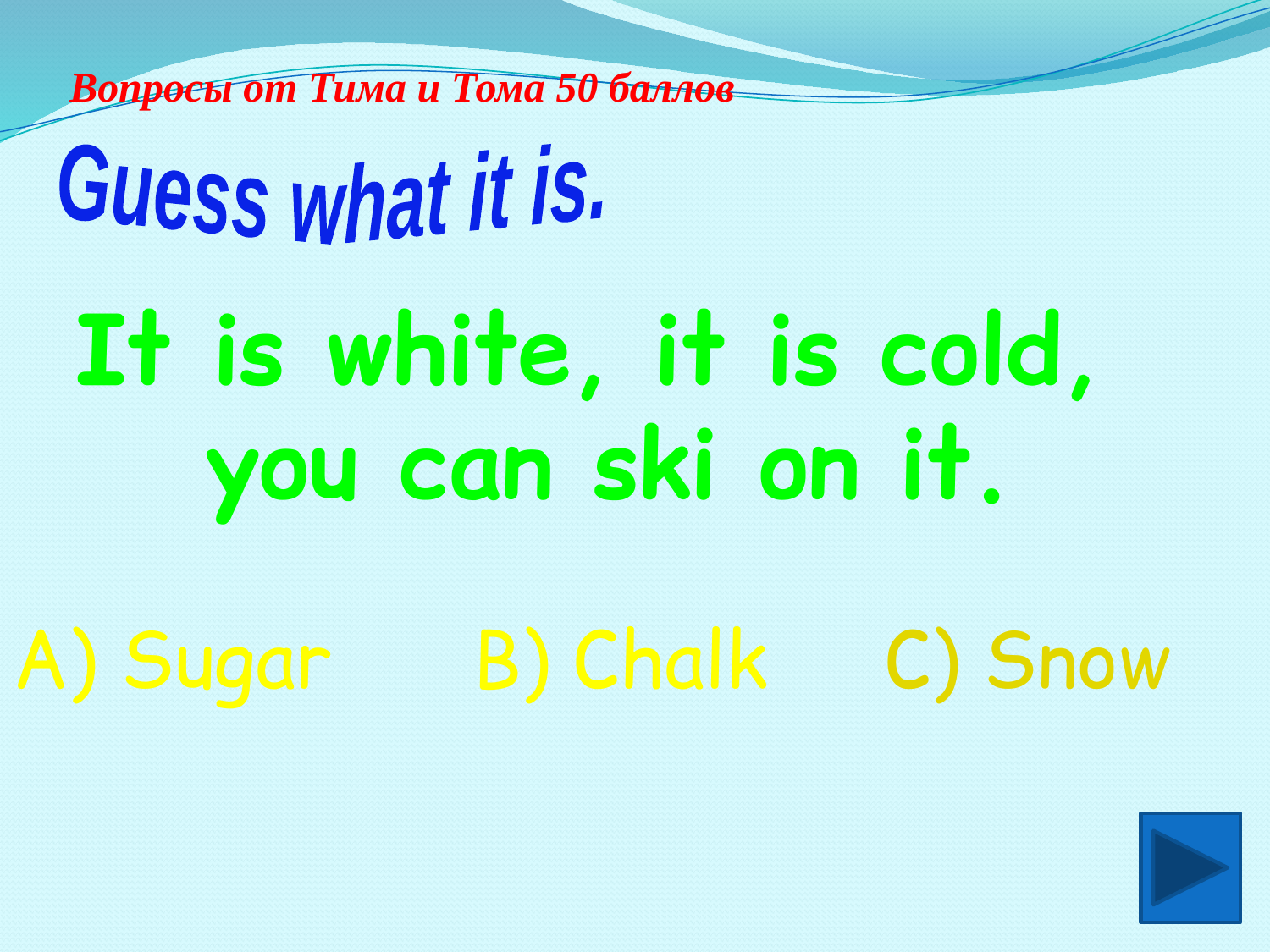

# Вопросы от Тима и Тома 50 баллов
Guess what it is.

It is white, it is cold,
you can ski on it.

A) Sugar      B) Chalk     C) Snow